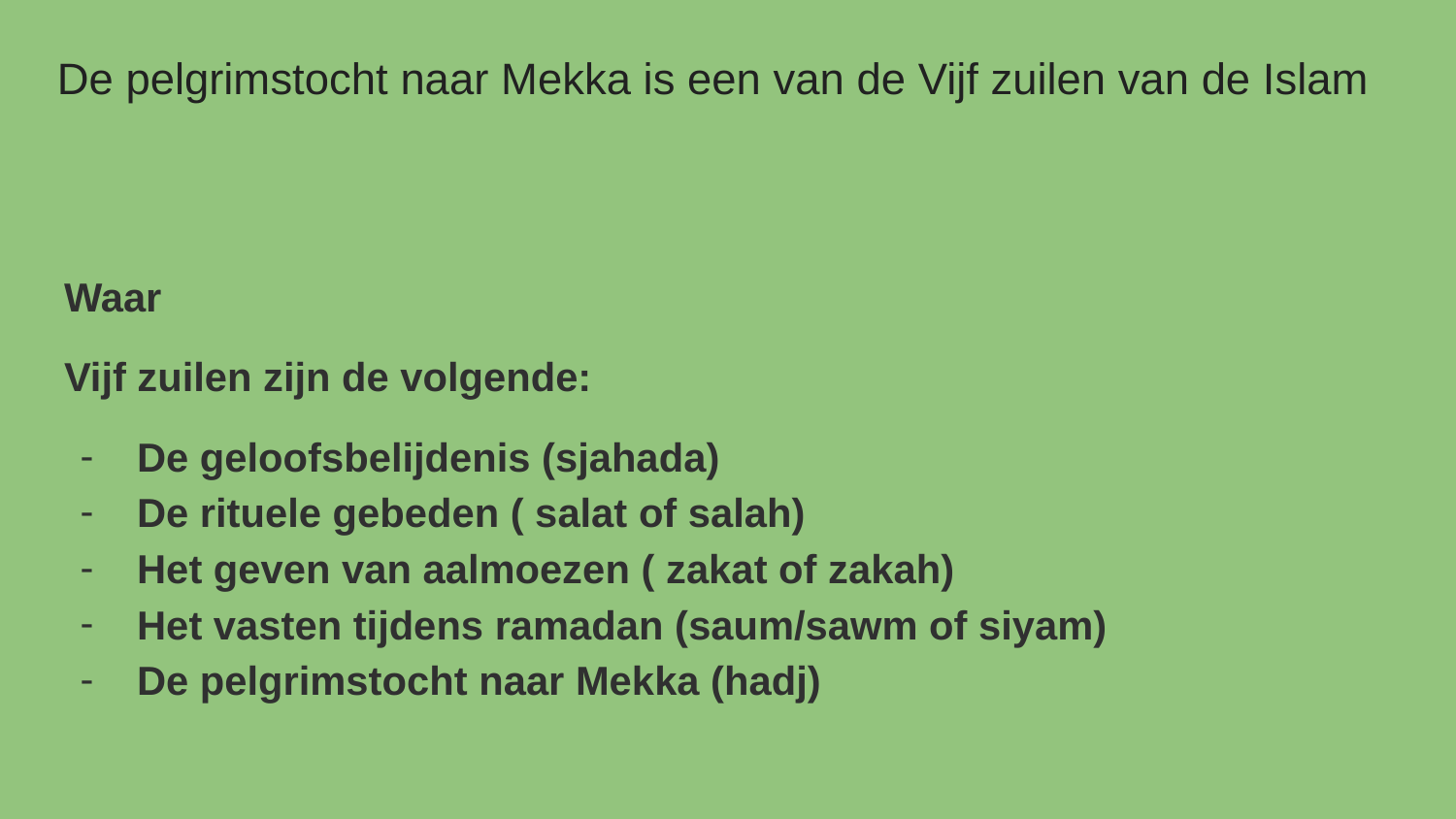

# De pelgrimstocht naar Mekka is een van de Vijf zuilen van de Islam

Waar
Vijf zuilen zijn de volgende:
De geloofsbelijdenis (sjahada)
De rituele gebeden ( salat of salah)
Het geven van aalmoezen ( zakat of zakah)
Het vasten tijdens ramadan (saum/sawm of siyam)
De pelgrimstocht naar Mekka (hadj)